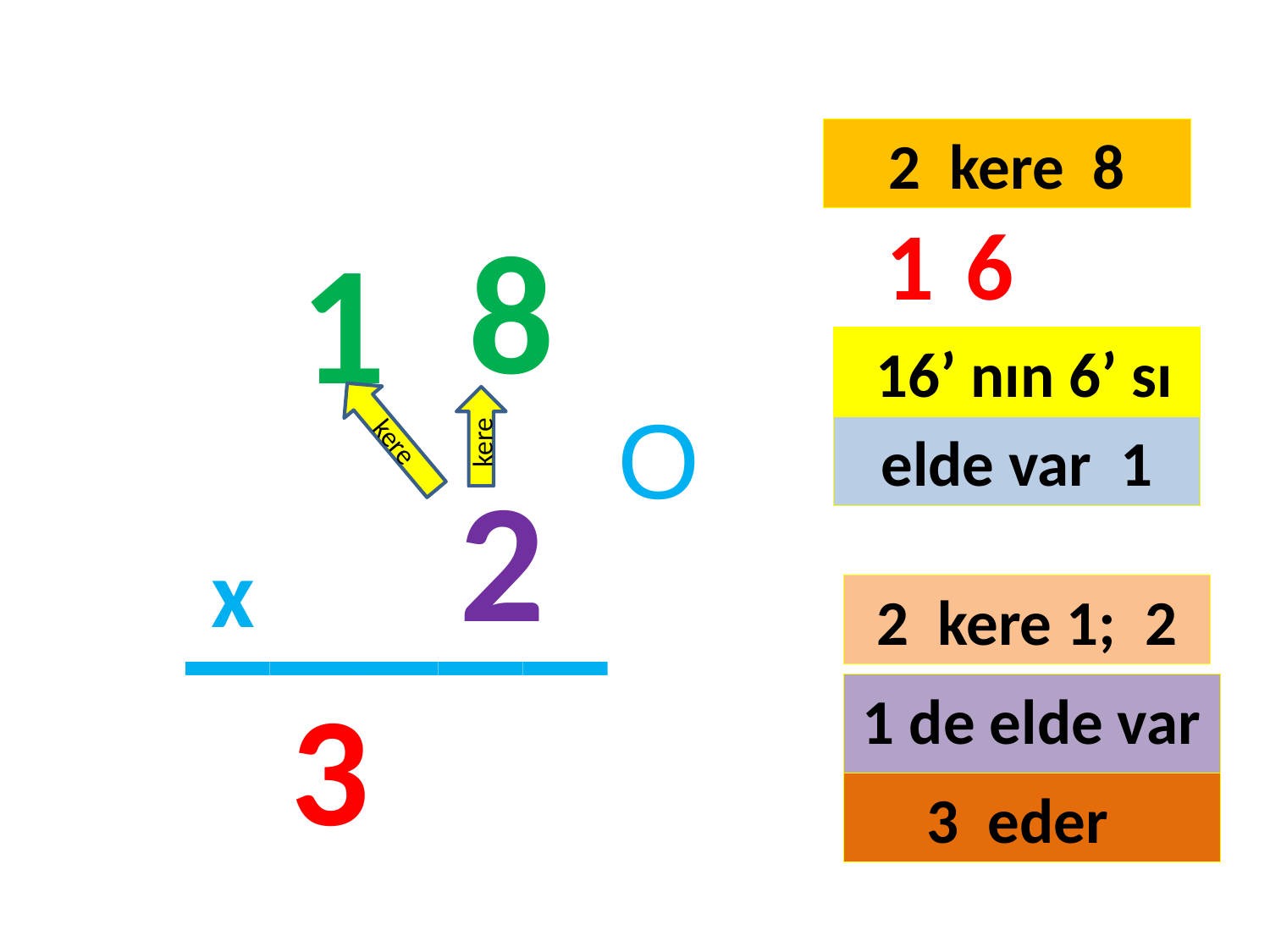

2  kere  8
8
1
6
1
#

 16’ nın 6’ sı
kere
kere
O
elde var  1

2
_____

x
2  kere 1;  2
3
1 de elde var
3  eder